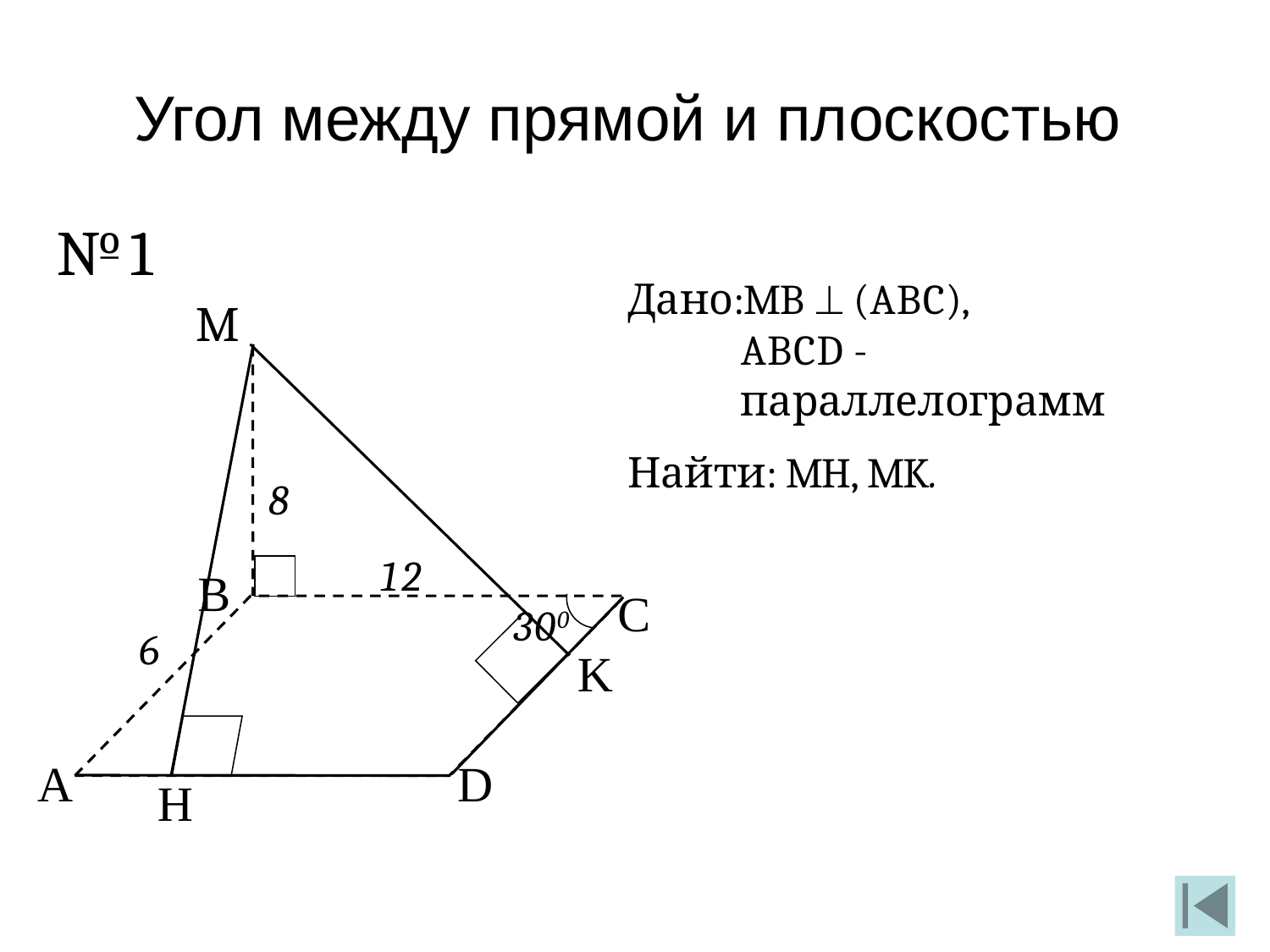

Угол между прямой и плоскостью
№1
Дано:MB ⊥ (ABC),
ABCD - параллелограмм
Найти: MH, MK.
M

8
12
В

С
300

6

K

А
D
H